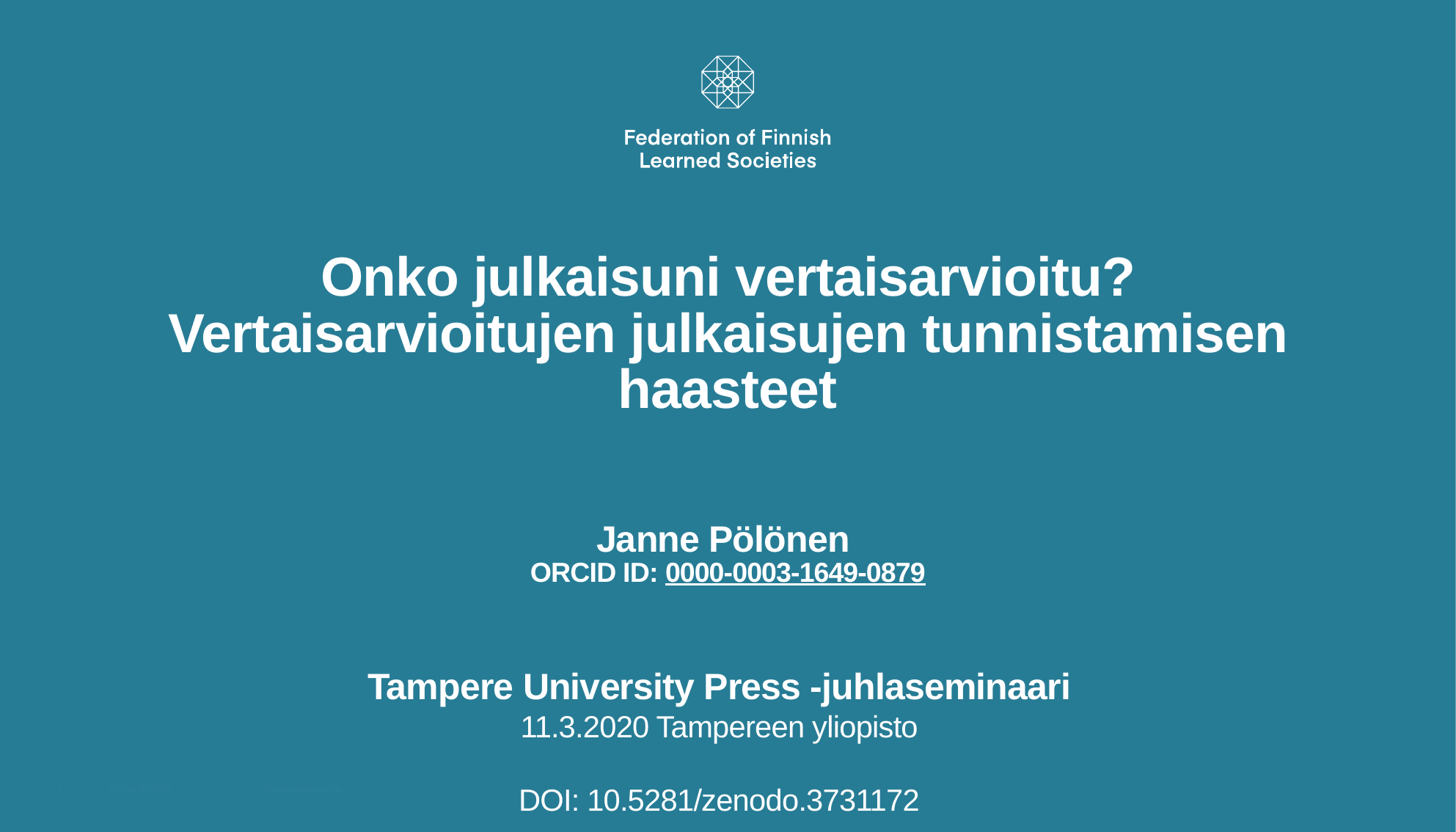

# Onko julkaisuni vertaisarvioitu? Vertaisarvioitujen julkaisujen tunnistamisen haasteet Janne Pölönen ORCID ID: 0000-0003-1649-0879
Tampere University Press -juhlaseminaari
11.3.2020 Tampereen yliopisto

DOI: 10.5281/zenodo.3731172
27 March 2020
Presentation name
1